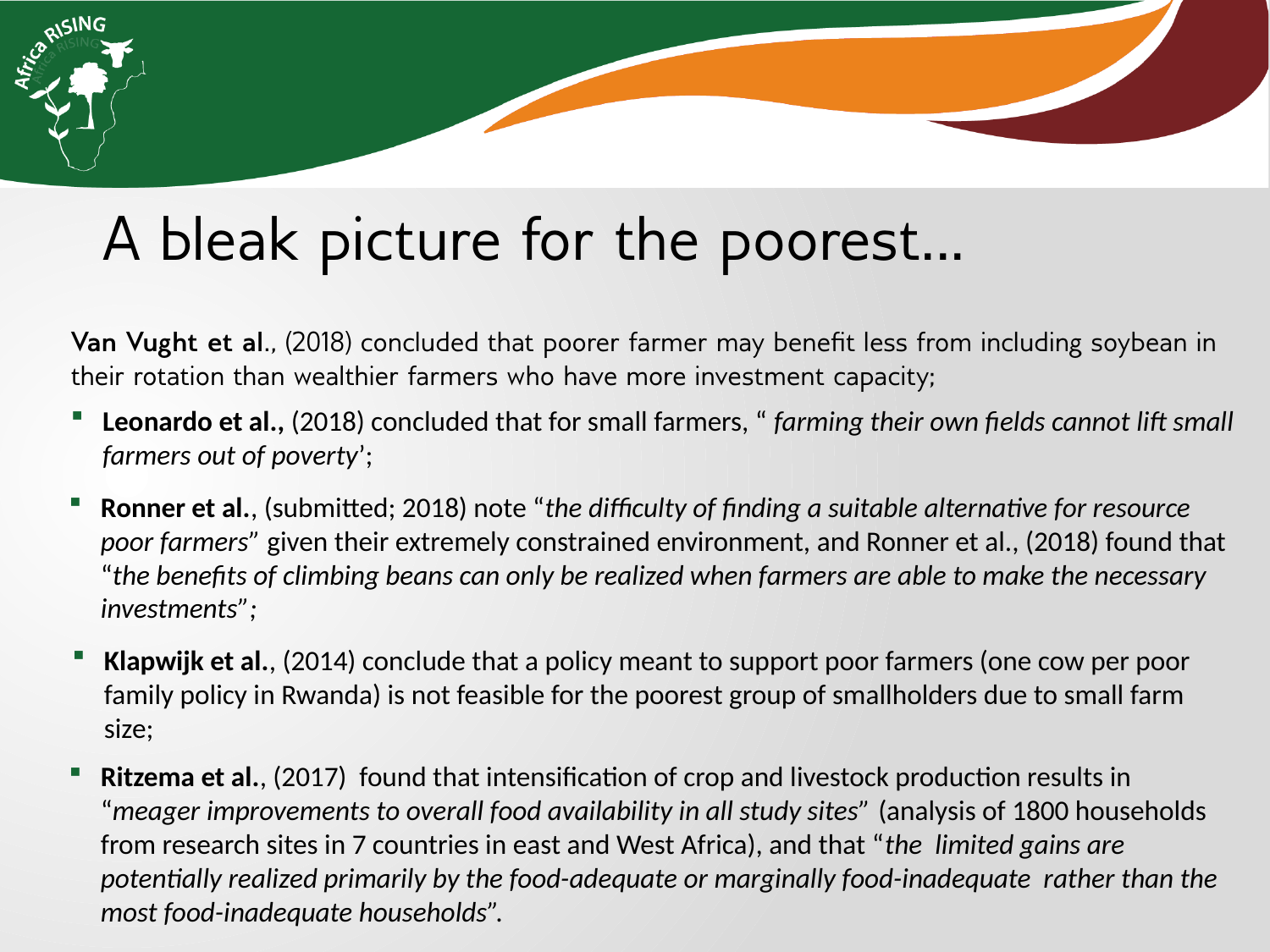

A bleak picture for the poorest...
Van Vught et al., (2018) concluded that poorer farmer may benefit less from including soybean in their rotation than wealthier farmers who have more investment capacity;
Leonardo et al., (2018) concluded that for small farmers, “ farming their own fields cannot lift small farmers out of poverty’;
Ronner et al., (submitted; 2018) note “the difficulty of finding a suitable alternative for resource poor farmers” given their extremely constrained environment, and Ronner et al., (2018) found that “the benefits of climbing beans can only be realized when farmers are able to make the necessary investments”;
Klapwijk et al., (2014) conclude that a policy meant to support poor farmers (one cow per poor family policy in Rwanda) is not feasible for the poorest group of smallholders due to small farm size;
Ritzema et al., (2017)  found that intensification of crop and livestock production results in “meager improvements to overall food availability in all study sites” (analysis of 1800 households from research sites in 7 countries in east and West Africa), and that “the  limited gains are potentially realized primarily by the food-adequate or marginally food-inadequate  rather than the most food-inadequate households”.